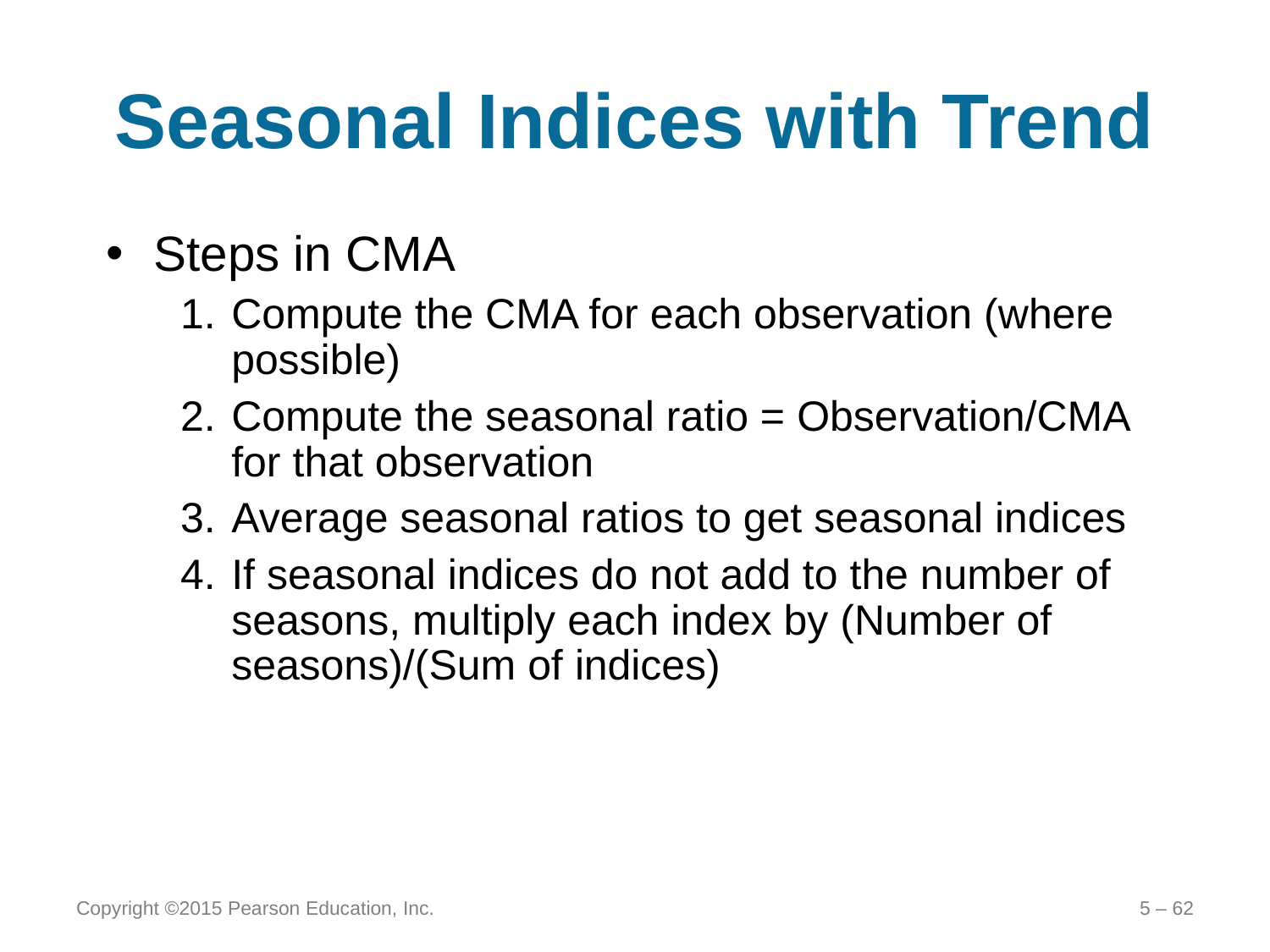

# Seasonal Indices with Trend
Steps in CMA
Compute the CMA for each observation (where possible)
Compute the seasonal ratio = Observation/CMA for that observation
Average seasonal ratios to get seasonal indices
If seasonal indices do not add to the number of seasons, multiply each index by (Number of seasons)/(Sum of indices)
Copyright ©2015 Pearson Education, Inc.
5 – 62